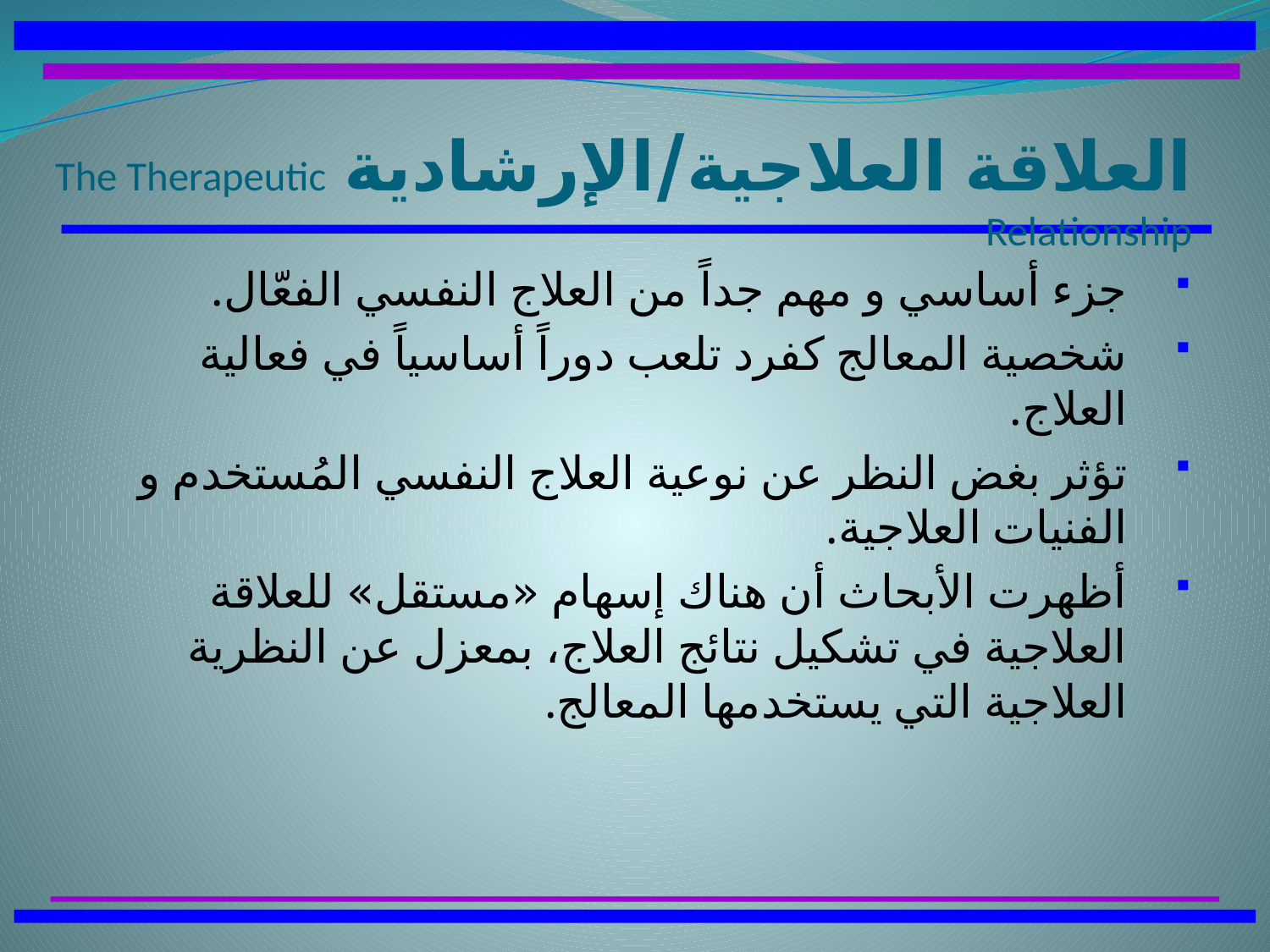

# العلاقة العلاجية/الإرشادية The Therapeutic Relationship

جزء أساسي و مهم جداً من العلاج النفسي الفعّال.
شخصية المعالج كفرد تلعب دوراً أساسياً في فعالية العلاج.
تؤثر بغض النظر عن نوعية العلاج النفسي المُستخدم و الفنيات العلاجية.
أظهرت الأبحاث أن هناك إسهام «مستقل» للعلاقة العلاجية في تشكيل نتائج العلاج، بمعزل عن النظرية العلاجية التي يستخدمها المعالج.